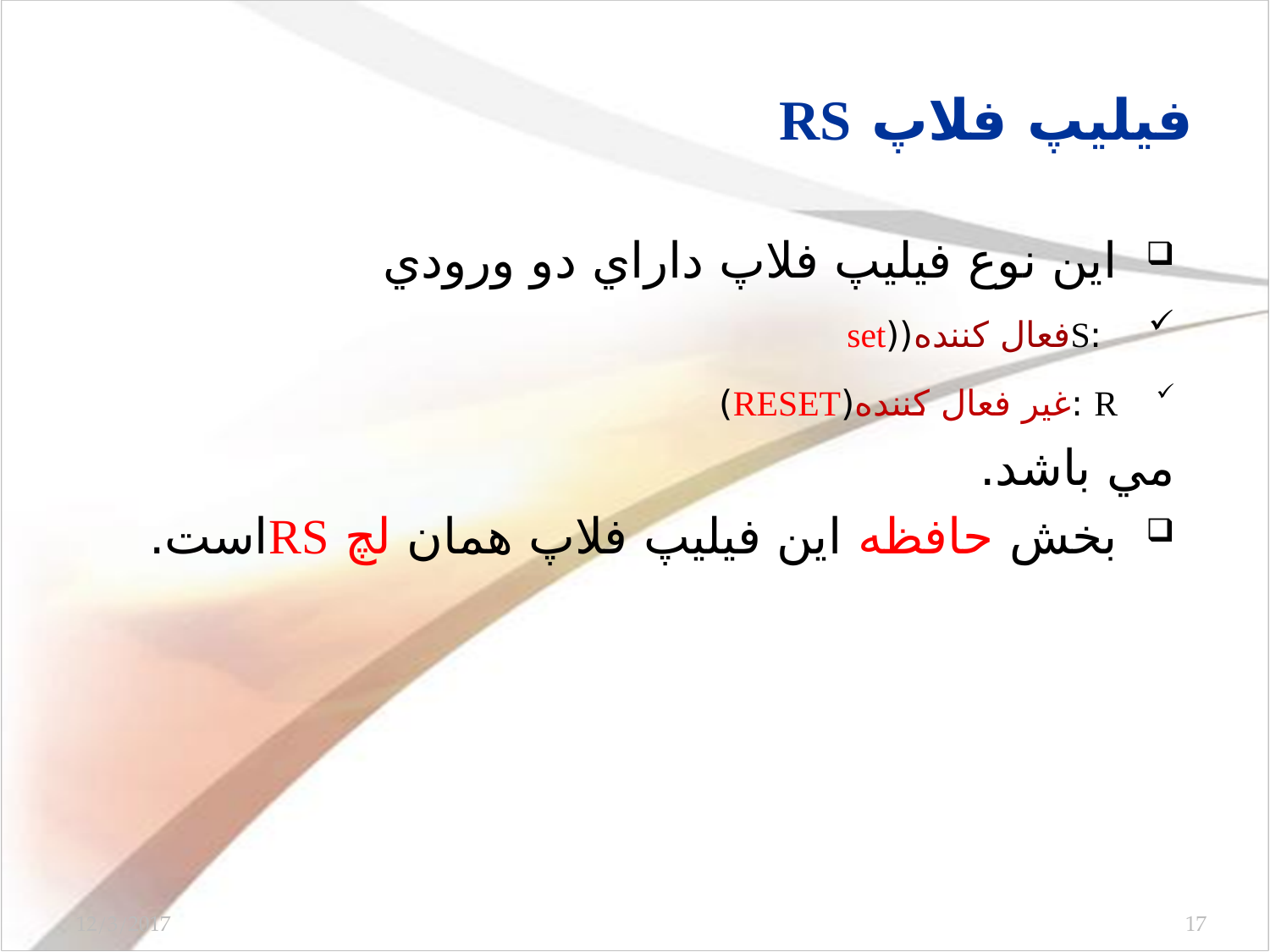

# فيليپ فلاپ RS
اين نوع فيليپ فلاپ داراي دو ورودي
 :Sفعال کننده((set
R :غير فعال کننده(RESET)
مي باشد.
بخش حافظه اين فيليپ فلاپ همان لچ RSاست.
12/3/2017
17